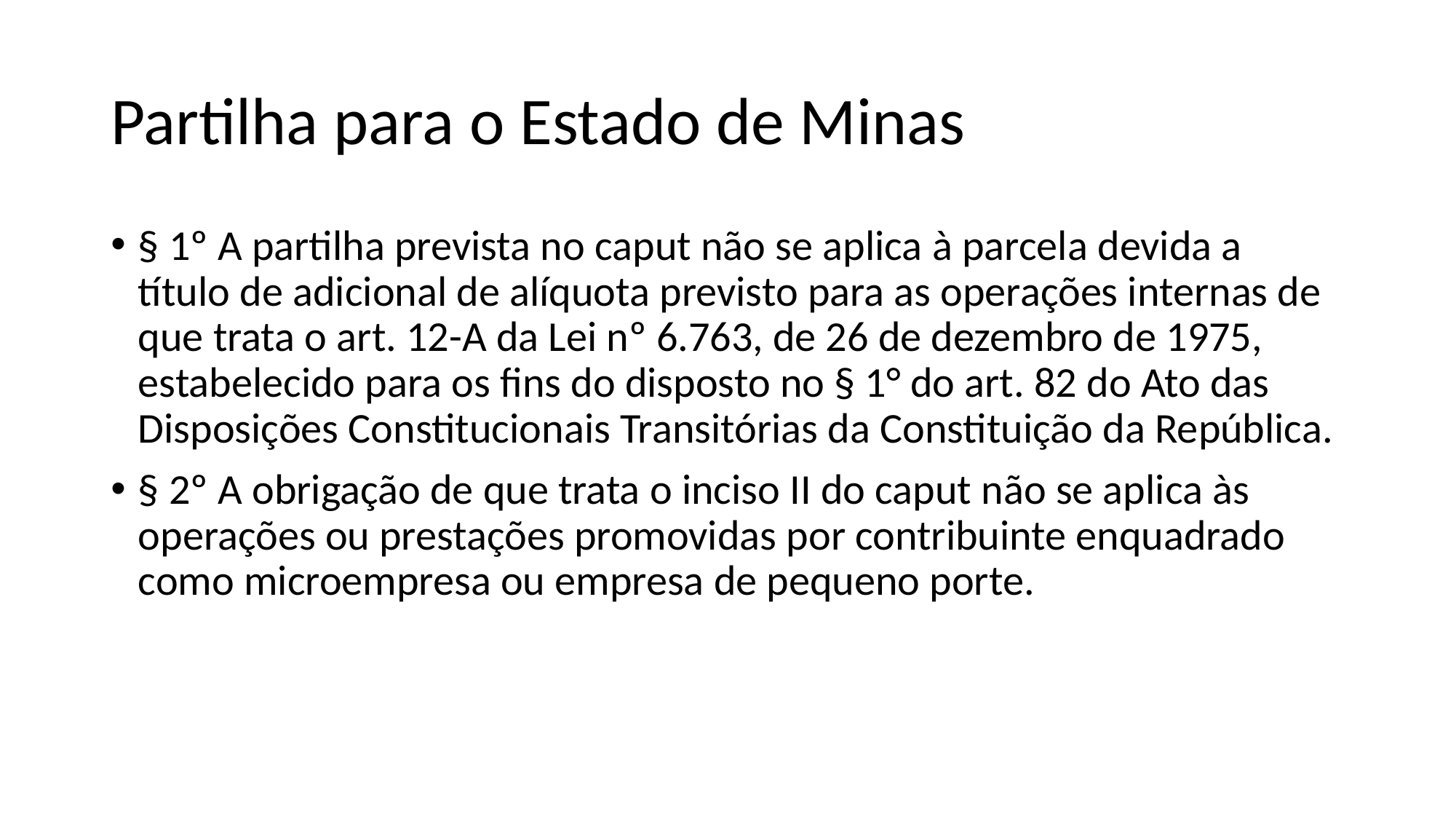

# Partilha para o Estado de Minas
§ 1º A partilha prevista no caput não se aplica à parcela devida a título de adicional de alíquota previsto para as operações internas de que trata o art. 12-A da Lei nº 6.763, de 26 de dezembro de 1975, estabelecido para os fins do disposto no § 1° do art. 82 do Ato das Disposições Constitucionais Transitórias da Constituição da República.
§ 2º A obrigação de que trata o inciso II do caput não se aplica às operações ou prestações promovidas por contribuinte enquadrado como microempresa ou empresa de pequeno porte.